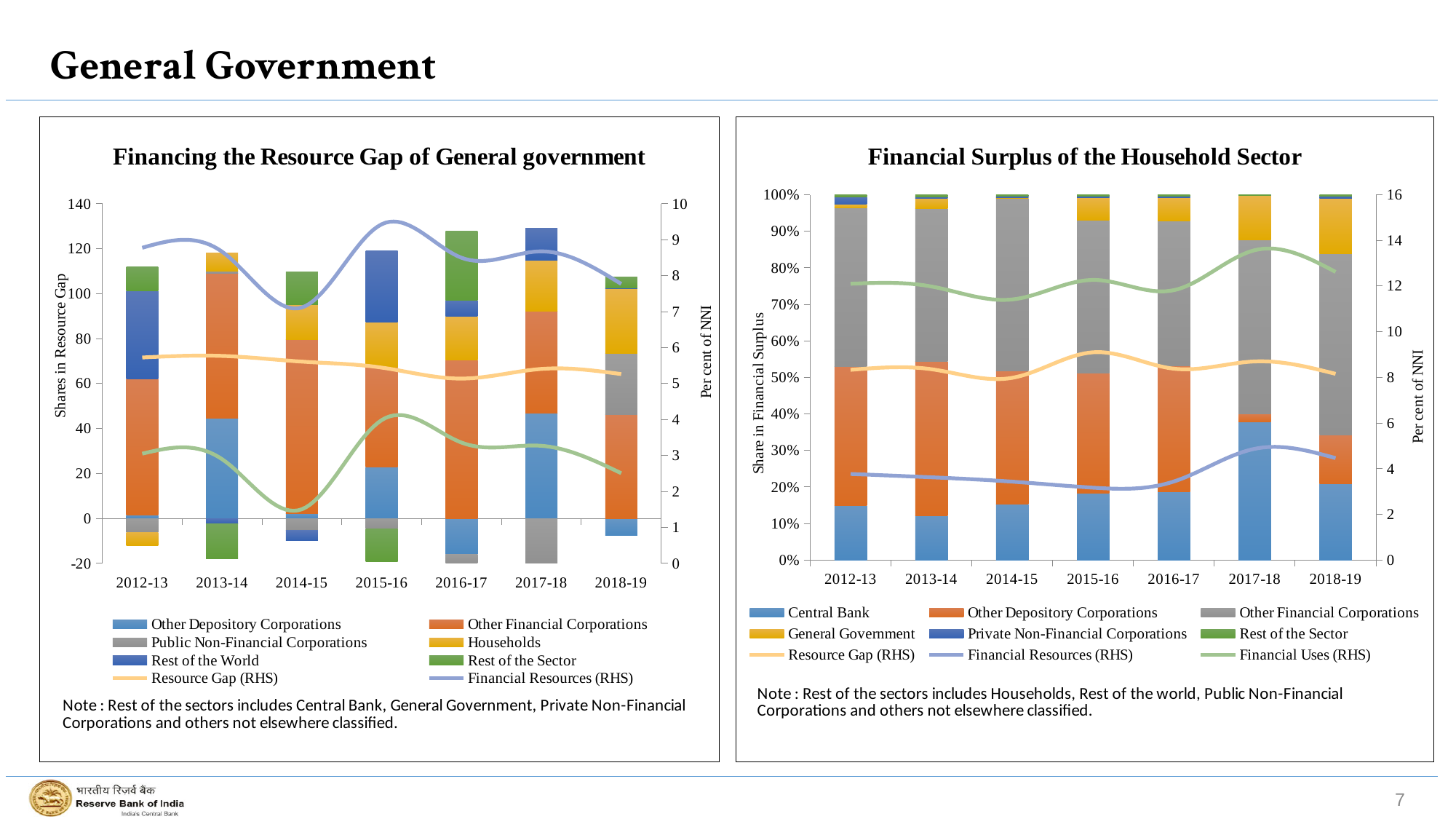

# General Government

### Chart: Financing the Resource Gap of General government

| Category | Other Depository Corporations | Other Financial Corporations | Public Non-Financial Corporations | Households | Rest of the World | Rest of the Sector | Resource Gap (RHS) | Financial Resources (RHS) | Financial Uses (RHS) |
|---|---|---|---|---|---|---|---|---|---|
| 2012-13 | 1.541214076371652 | 60.52319793753917 | -6.11835925110422 | -5.917213790432783 | 39.3108482186531 | 10.660312808973062 | 5.725413582403747 | 8.775764611693376 | 3.0503510292896285 |
| 2013-14 | 44.549542265799964 | 64.35906845942021 | 1.067700323345718 | 8.080515001219057 | -2.2393024798684067 | -15.817523569916544 | 5.769061436745371 | 8.666570355667025 | 2.897508918921653 |
| 2014-15 | 2.2188670512654336 | 77.24437952865482 | -5.3994151300182205 | 15.621372293077567 | -4.364166593032846 | 14.67896285005326 | 5.610146097882828 | 7.115976982686398 | 1.5058308848035706 |
| 2015-16 | 22.866550150505493 | 44.41023324892999 | -4.575270585777921 | 20.149735398691025 | 31.678870225837418 | -14.530118438185964 | 5.443964600169955 | 9.42957245951944 | 3.9856078593494804 |
| 2016-17 | -16.06465670776731 | 70.34194710484033 | -11.617004828585902 | 19.455644178021895 | 7.395545864062067 | 30.488524389428914 | 5.139188400971287 | 8.49723907924504 | 3.358050678273747 |
| 2017-18 | 46.86815298273511 | 45.43555233829693 | -22.744052089619746 | 22.647329053125482 | 14.060723458351942 | -6.2677057428897 | 5.406976824947406 | 8.676238008872193 | 3.2692611839247863 |
| 2018-19 | -7.435830743611179 | 46.06048568510876 | 27.48938478368989 | 28.777433930606314 | 0.20446827982389643 | 4.904058064382288 | 5.263580870892122 | 7.770104522181952 | 2.506523651289833 |

### Chart: Financial Surplus of the Household Sector

| Category | Central Bank | Other Depository Corporations | Other Financial Corporations | General Government | Private Non-Financial Corporations | Rest of the Sector | Resource Gap (RHS) | Financial Resources (RHS) | Financial Uses (RHS) |
|---|---|---|---|---|---|---|---|---|---|
| 2012-13 | 15.267786797226481 | 38.762634143462265 | 44.25121105381682 | -0.9962579650775826 | 2.1767551408027073 | 0.5378708297693067 | 8.332244269963809 | 3.7692446206007193 | 12.101488890564527 |
| 2013-14 | 12.030166392167878 | 41.76782323170897 | 41.304220342693974 | 2.706303910649663 | 0.5274159803803751 | 0.5274159803803751 | 8.358071389494485 | 3.623875705063477 | 11.981947094557965 |
| 2014-15 | 15.217885314500892 | 36.070848125160346 | 46.85104106363275 | 0.08856034350033895 | 0.4043177473435419 | 0.4043177473435419 | 7.981596872636218 | 3.432536274416919 | 11.414133147053137 |
| 2015-16 | 18.117273465979913 | 32.37677244200409 | 41.408664877993594 | 6.1027594479605165 | 0.35334586736955204 | 0.35334586736955204 | 9.09999855158765 | 3.1686844045990306 | 12.26868295618668 |
| 2016-17 | -29.1561837879106 | 53.78699817590569 | 61.98910044849363 | 10.11540536297569 | 0.5671217198569799 | 0.5671217198569799 | 8.380876117755962 | 3.4398873405868753 | 11.820763458342835 |
| 2017-18 | 36.7027550533202 | 2.169816539156542 | 46.04614885325126 | 11.79489541798263 | 0.09261960466651176 | 0.09261960466651176 | 8.699580739628463 | 4.871875527125234 | 13.571456266753698 |
| 2018-19 | 20.55210933710927 | 13.220497459349621 | 48.90829557407855 | 15.074575461456641 | 0.44460159078176326 | 0.44460159078176326 | 8.15496962133948 | 4.465030019439147 | 12.619999640778628 |
7